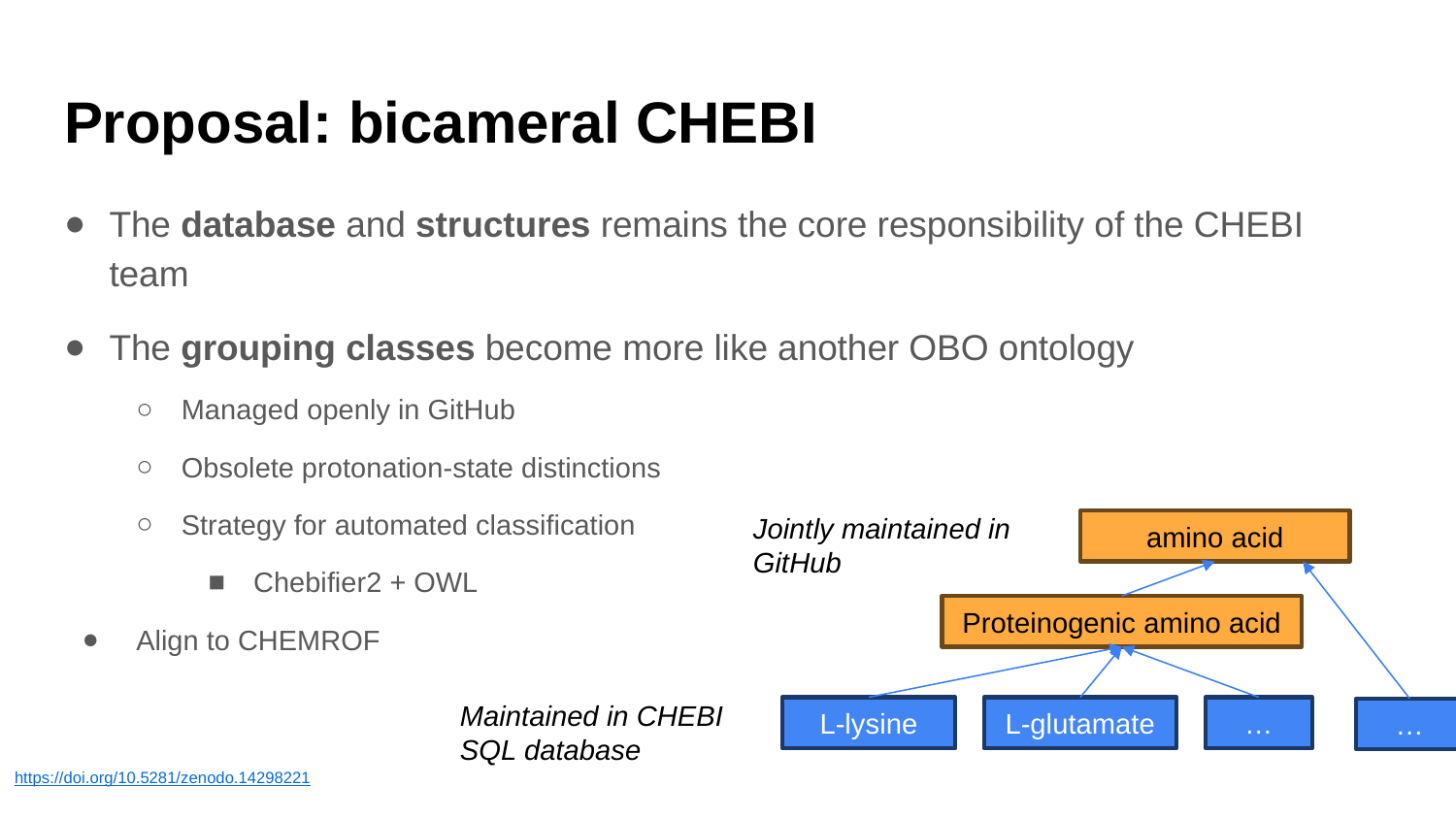

# Proposal: bicameral CHEBI
The database and structures remains the core responsibility of the CHEBI team
The grouping classes become more like another OBO ontology
Managed openly in GitHub
Obsolete protonation-state distinctions
Strategy for automated classification
Chebifier2 + OWL
Align to CHEMROF
Jointly maintained in GitHub
amino acid
Proteinogenic amino acid
Maintained in CHEBI SQL database
L-lysine
L-glutamate
…
…
https://doi.org/10.5281/zenodo.14298221